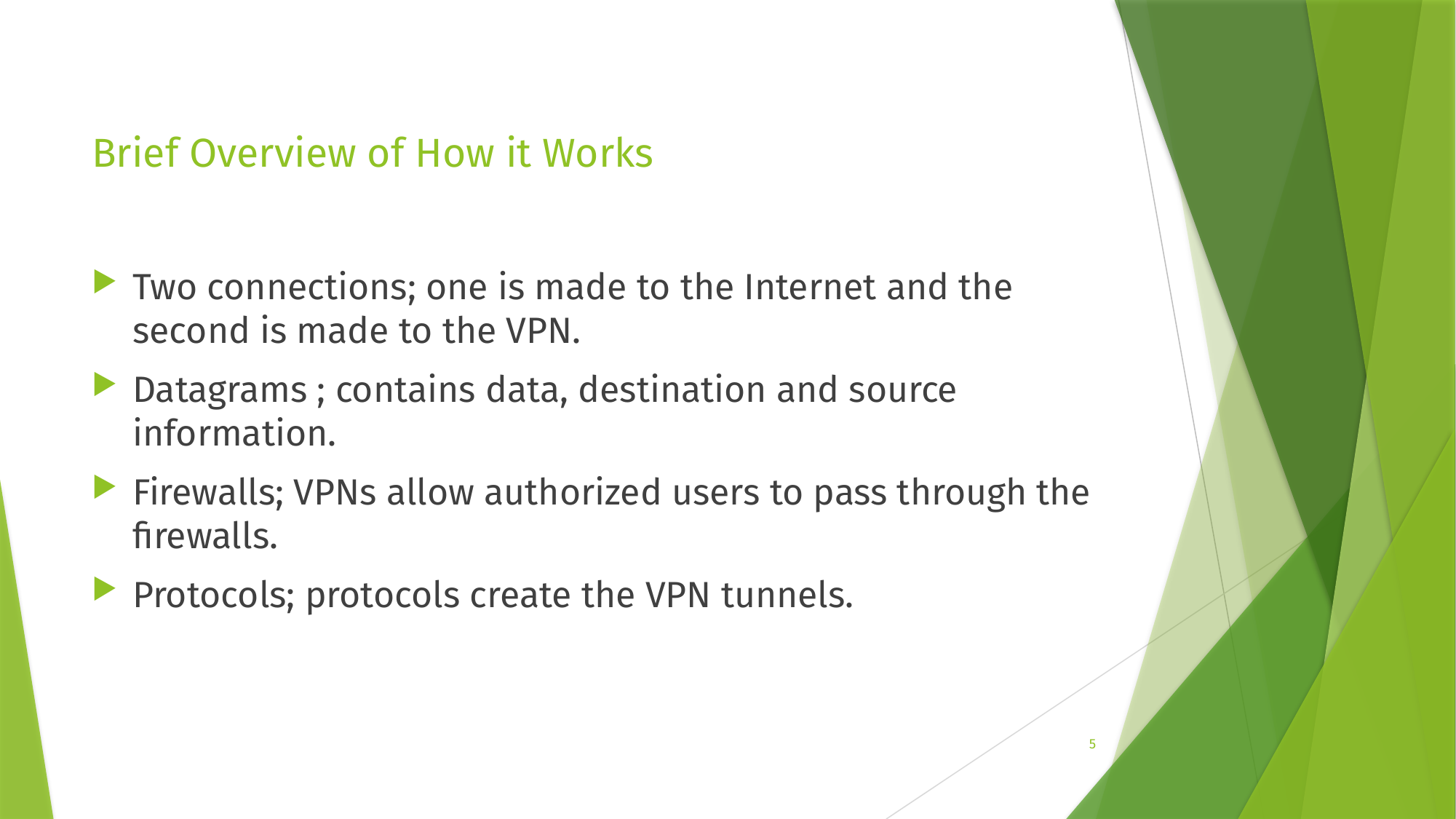

# Brief Overview of How it Works
Two connections; one is made to the Internet and the second is made to the VPN.
Datagrams ; contains data, destination and source information.
Firewalls; VPNs allow authorized users to pass through the firewalls.
Protocols; protocols create the VPN tunnels.

5